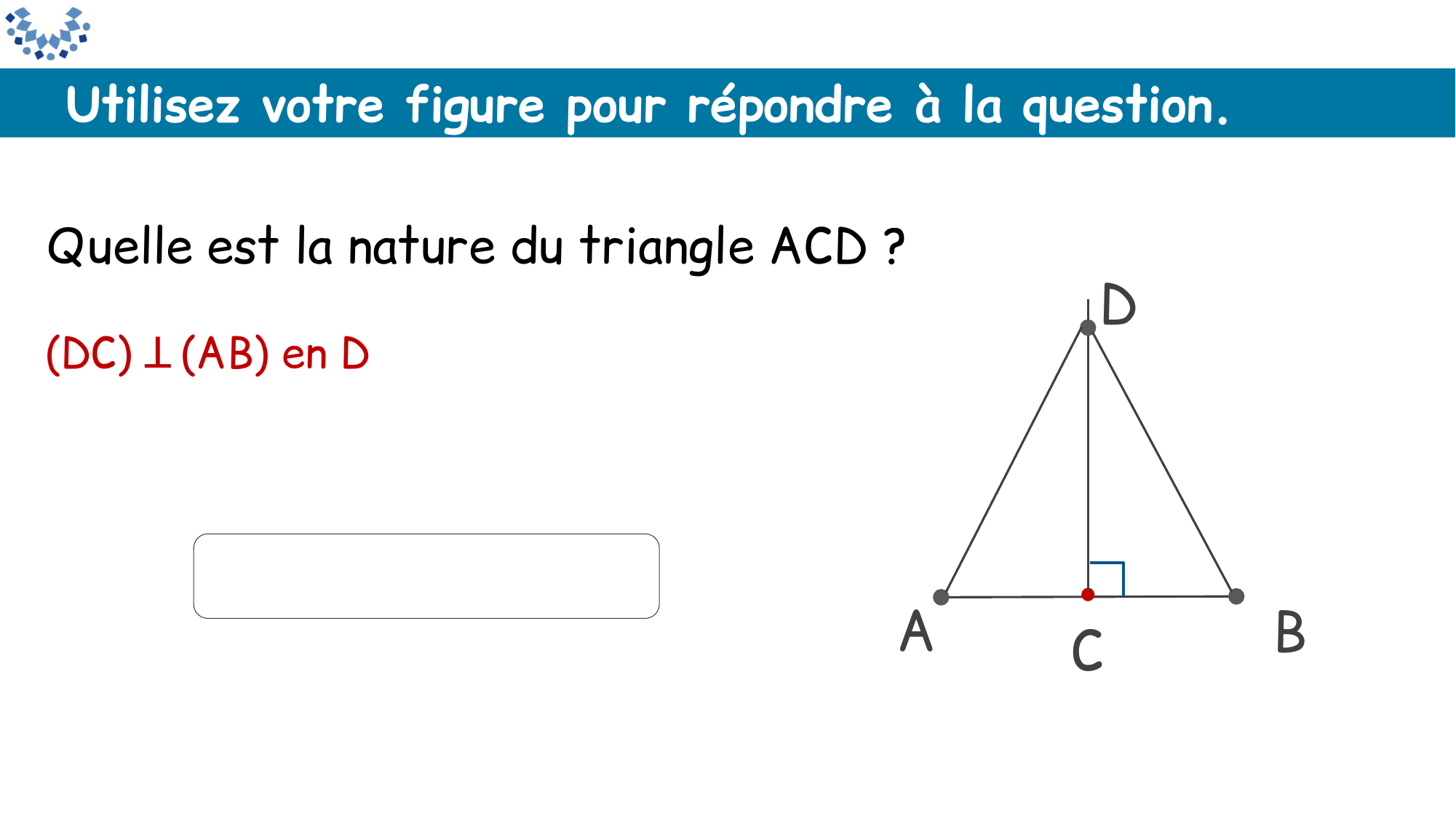

Utilisez votre figure pour répondre à la question.
Quelle est la nature du triangle ACD ?
D
(DC) ꓕ (AB) en D

Triangle rectangle

A

B
C